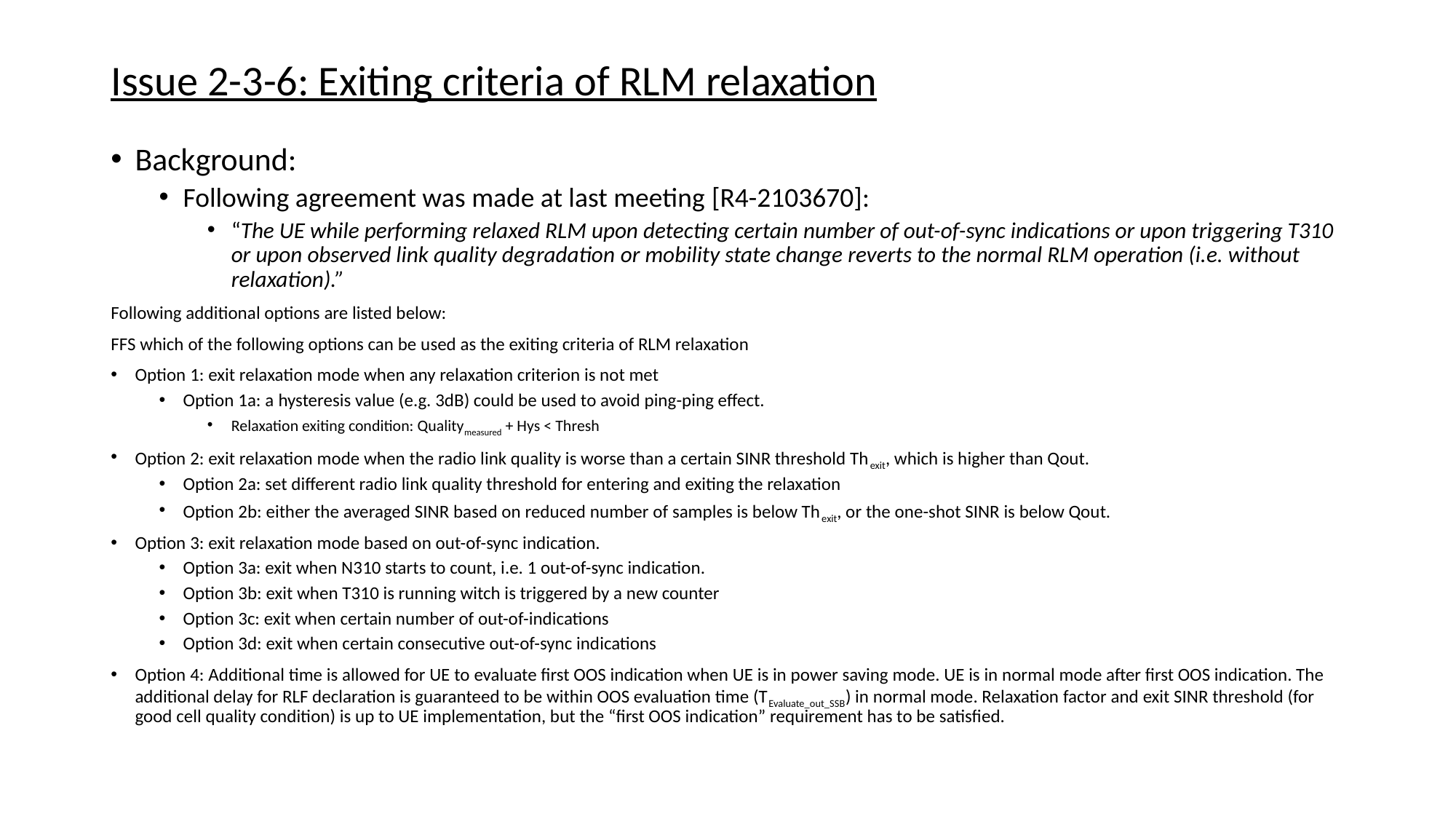

# Issue 2-3-6: Exiting criteria of RLM relaxation
Background:
Following agreement was made at last meeting [R4-2103670]:
“The UE while performing relaxed RLM upon detecting certain number of out-of-sync indications or upon triggering T310 or upon observed link quality degradation or mobility state change reverts to the normal RLM operation (i.e. without relaxation).”
Following additional options are listed below:
FFS which of the following options can be used as the exiting criteria of RLM relaxation
Option 1: exit relaxation mode when any relaxation criterion is not met
Option 1a: a hysteresis value (e.g. 3dB) could be used to avoid ping-ping effect.
Relaxation exiting condition: Qualitymeasured + Hys < Thresh
Option 2: exit relaxation mode when the radio link quality is worse than a certain SINR threshold Thexit, which is higher than Qout.
Option 2a: set different radio link quality threshold for entering and exiting the relaxation
Option 2b: either the averaged SINR based on reduced number of samples is below Thexit, or the one-shot SINR is below Qout.
Option 3: exit relaxation mode based on out-of-sync indication.
Option 3a: exit when N310 starts to count, i.e. 1 out-of-sync indication.
Option 3b: exit when T310 is running witch is triggered by a new counter
Option 3c: exit when certain number of out-of-indications
Option 3d: exit when certain consecutive out-of-sync indications
Option 4: Additional time is allowed for UE to evaluate first OOS indication when UE is in power saving mode. UE is in normal mode after first OOS indication. The additional delay for RLF declaration is guaranteed to be within OOS evaluation time (TEvaluate_out_SSB) in normal mode. Relaxation factor and exit SINR threshold (for good cell quality condition) is up to UE implementation, but the “first OOS indication” requirement has to be satisfied.